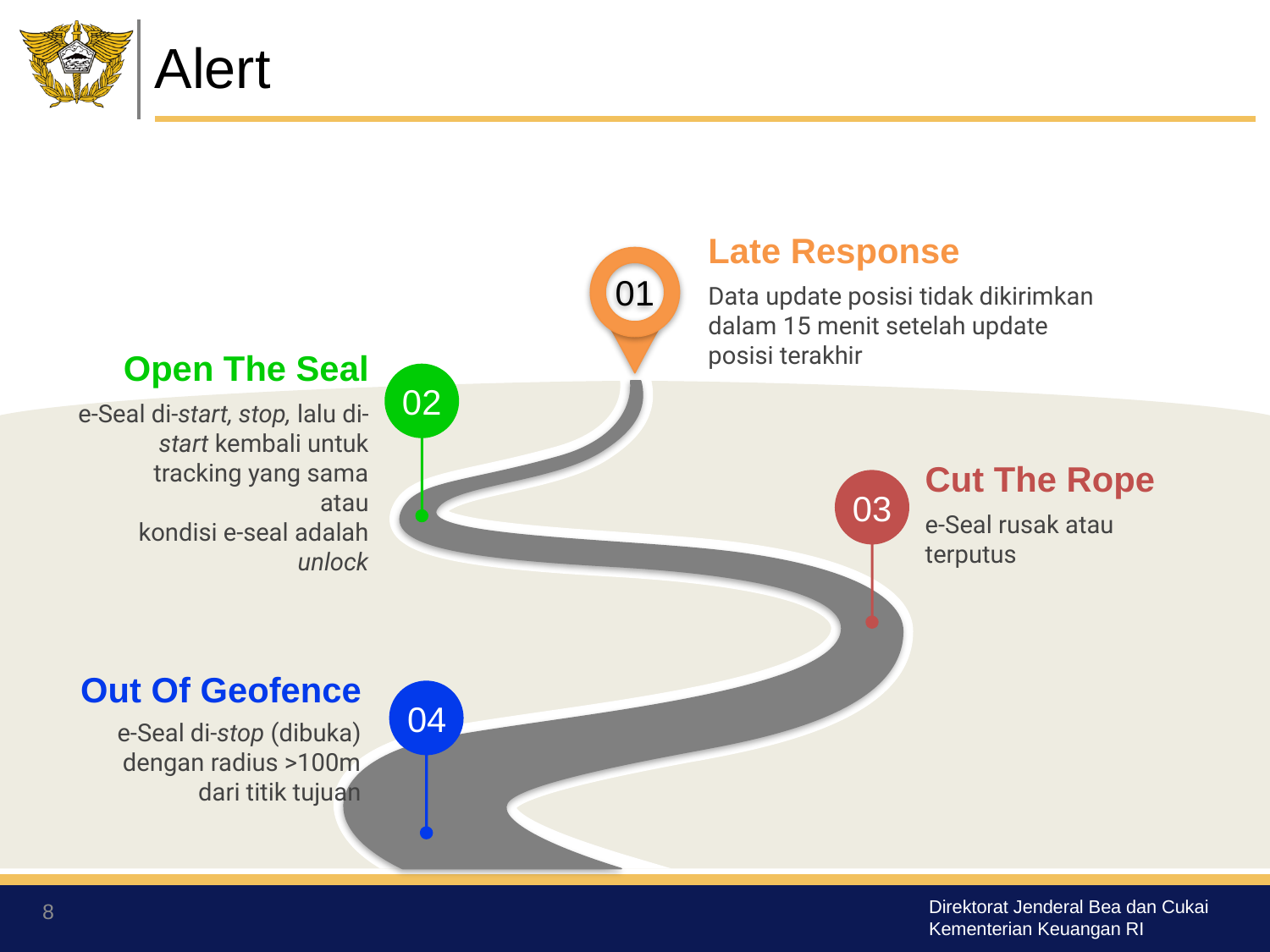

# Alert
Late Response

01
Data update posisi tidak dikirimkan dalam 15 menit setelah update posisi terakhir
Open The Seal

02
e-Seal di-start, stop, lalu di-start kembali untuk tracking yang sama
atau
 kondisi e-seal adalah unlock

Cut The Rope

03
e-Seal rusak atau terputus
Out Of Geofence

04
e-Seal di-stop (dibuka) dengan radius >100m dari titik tujuan